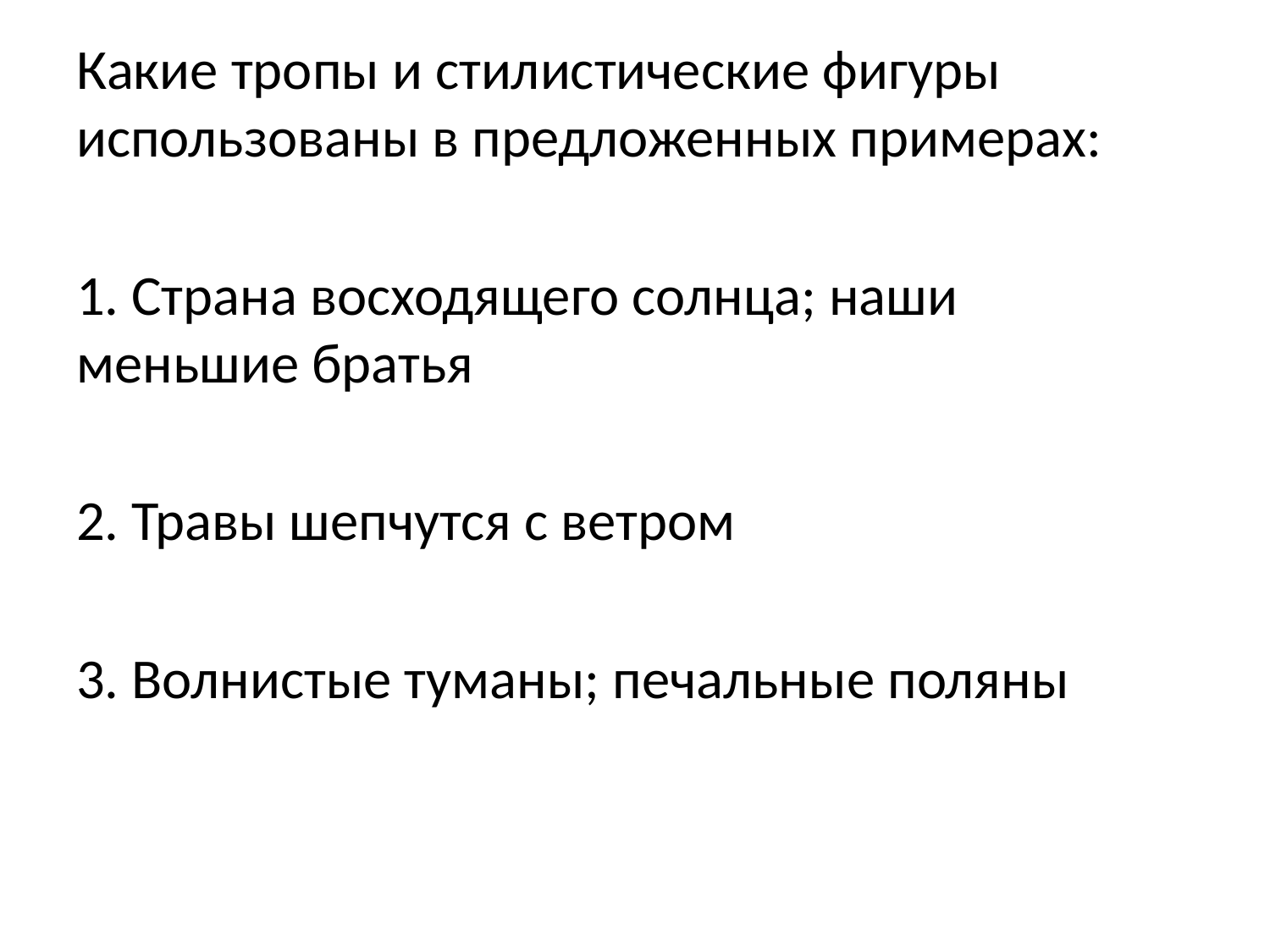

Какие тропы и стилистические фигуры использованы в предложенных примерах:

1. Страна восходящего солнца; наши меньшие братья

2. Травы шепчутся с ветром

3. Волнистые туманы; печальные поляны
#